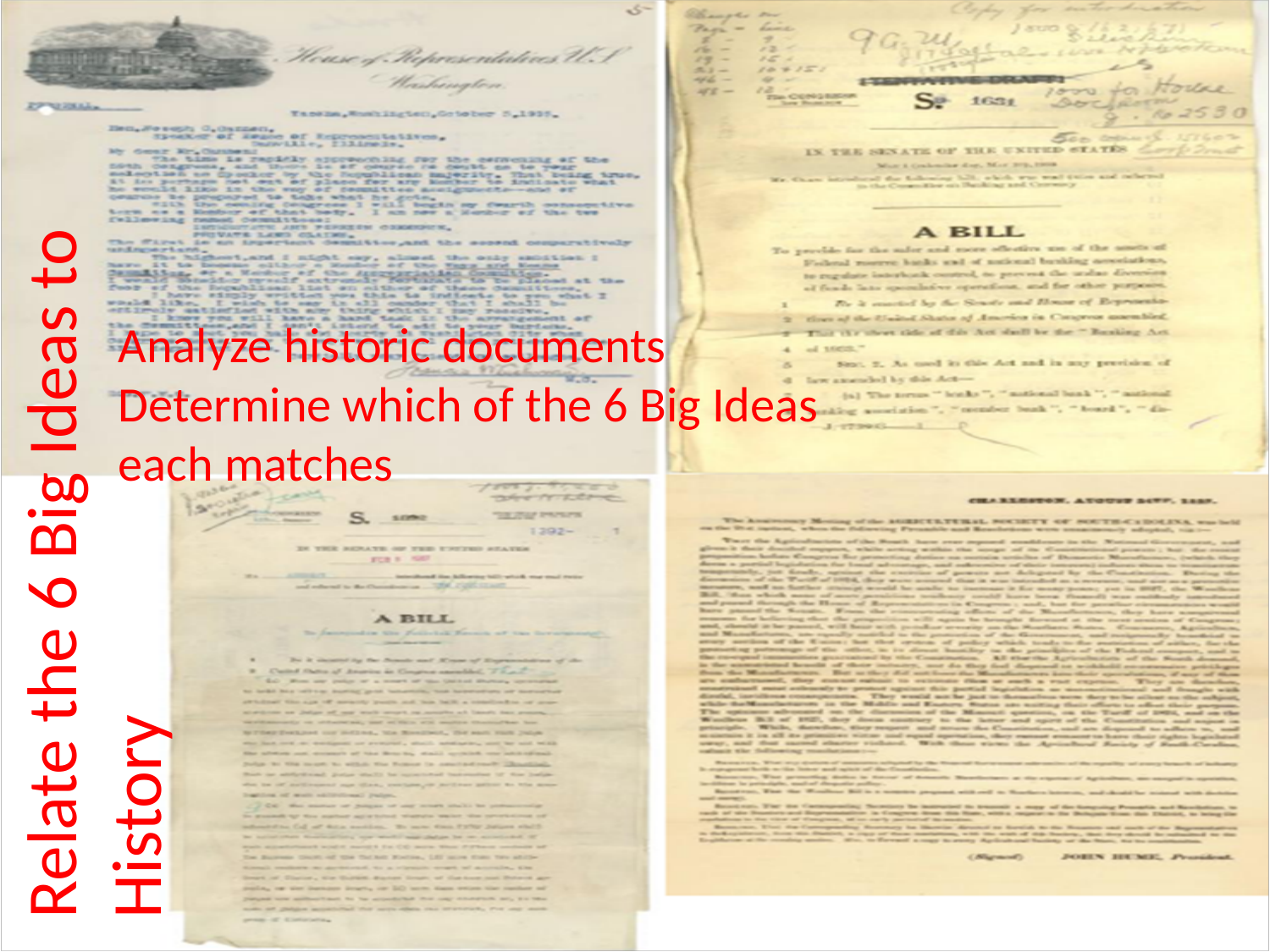

Relate the 6 Big Ideas to History
Analyze historic documents
Determine which of the 6 Big Ideas each matches